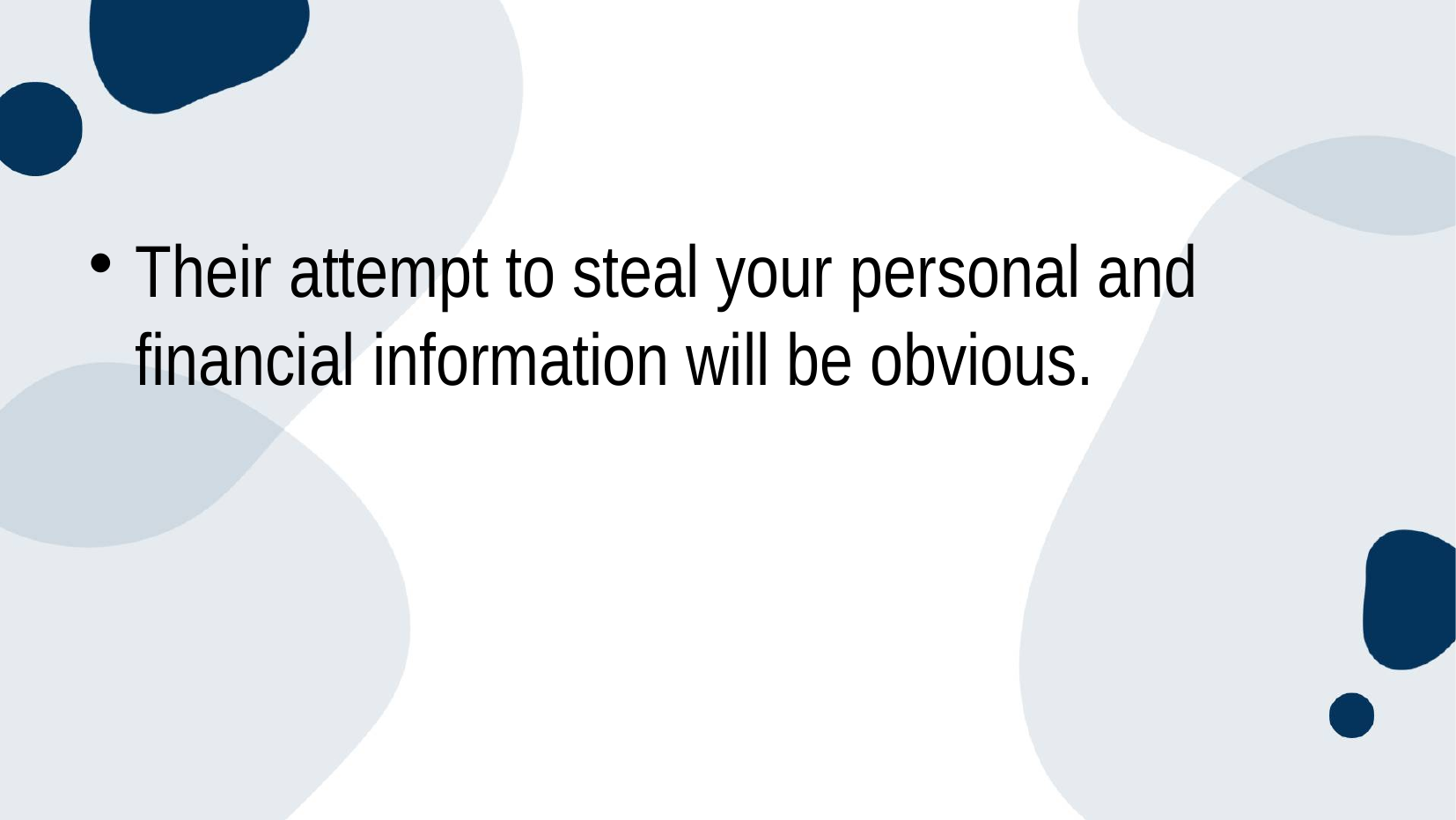

#
Their attempt to steal your personal and financial information will be obvious.